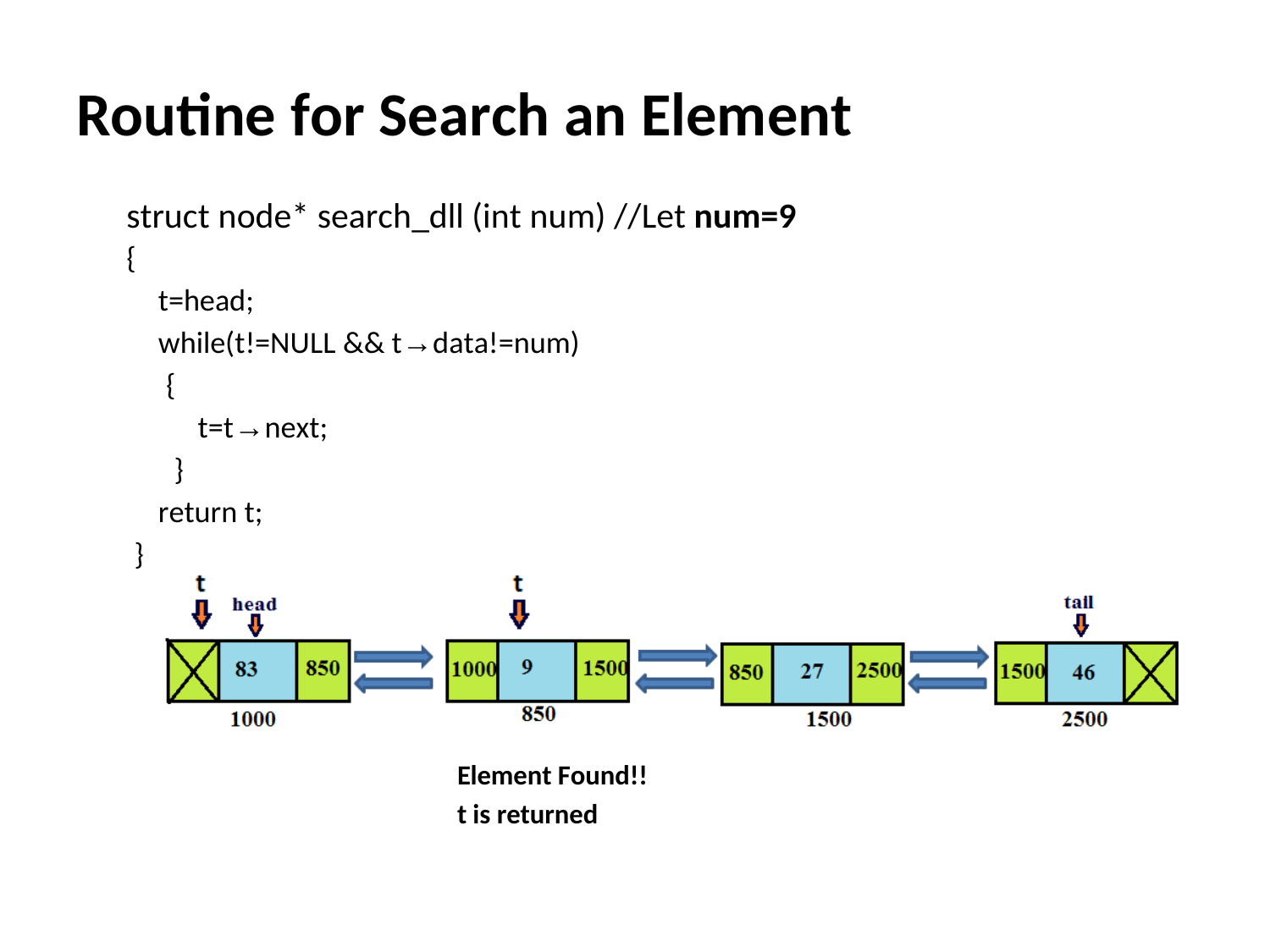

Routine for Search an Element
struct node* search_dll (int num) //Let num=9
{
t=head;
while(t!=NULL && t→data!=num)
{
t=t→next;
}
return t;
}

Element Found!!
t is returned